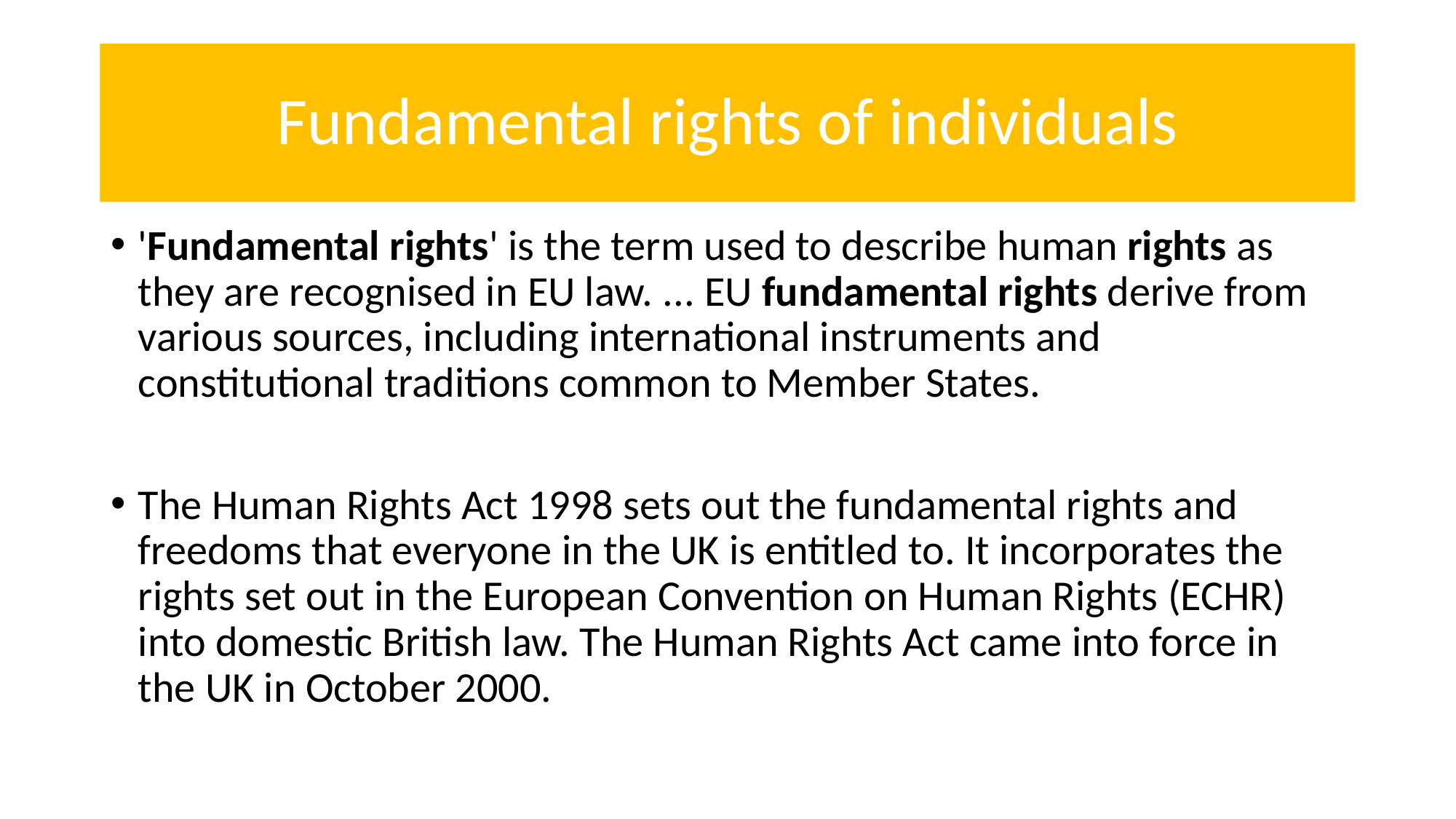

# Fundamental rights of individuals
'Fundamental rights' is the term used to describe human rights as they are recognised in EU law. ... EU fundamental rights derive from various sources, including international instruments and constitutional traditions common to Member States.

The Human Rights Act 1998 sets out the fundamental rights and freedoms that everyone in the UK is entitled to. It incorporates the rights set out in the European Convention on Human Rights (ECHR) into domestic British law. The Human Rights Act came into force in the UK in October 2000.